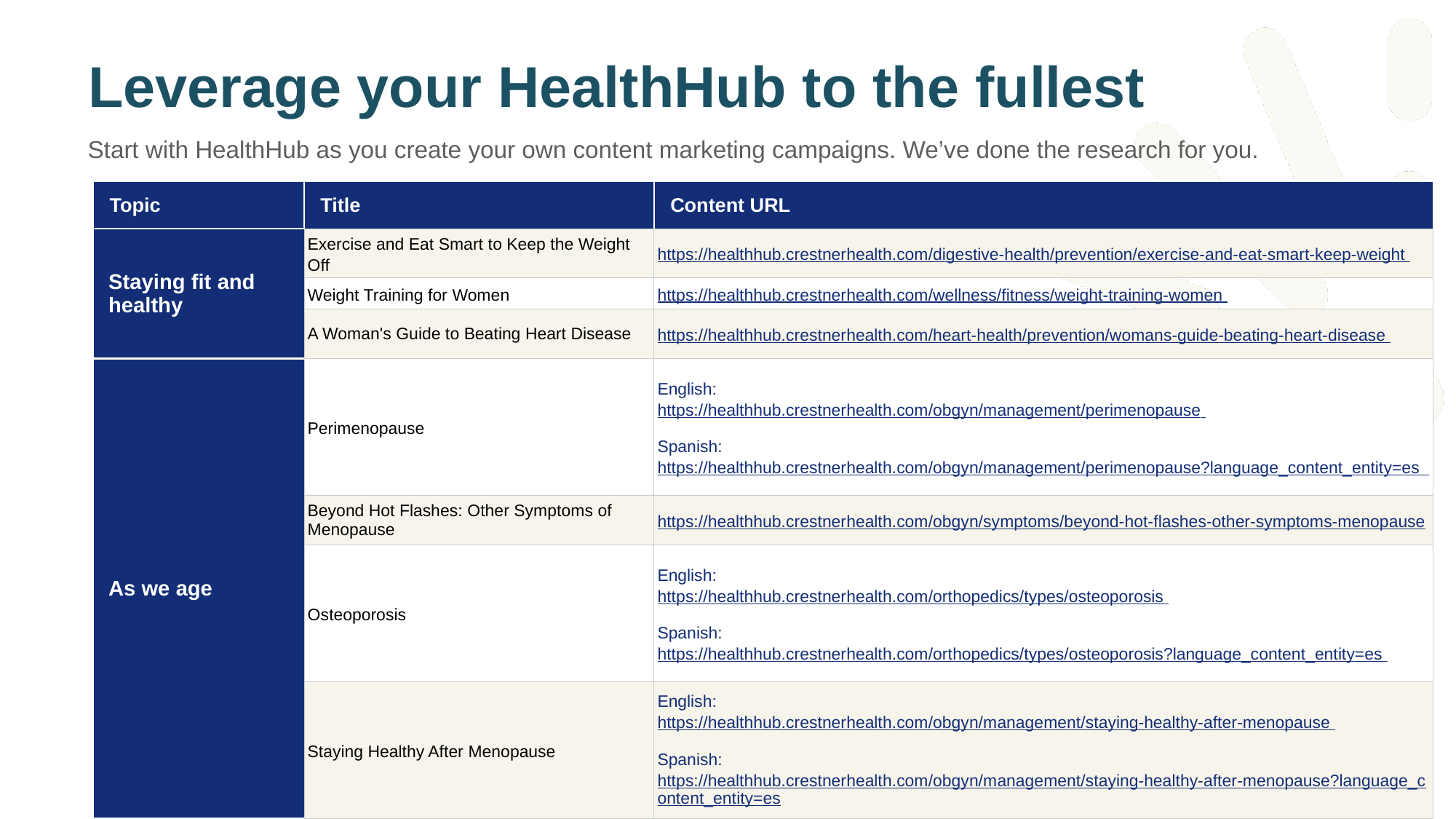

# Leverage your HealthHub to the fullest
Start with HealthHub as you create your own content marketing campaigns. We’ve done the research for you.
| Topic | Title | Content URL |
| --- | --- | --- |
| Staying fit and healthy | Exercise and Eat Smart to Keep the Weight Off | https://healthhub.crestnerhealth.com/digestive-health/prevention/exercise-and-eat-smart-keep-weight |
|  | Weight Training for Women | https://healthhub.crestnerhealth.com/wellness/fitness/weight-training-women |
|  | A Woman's Guide to Beating Heart Disease | https://healthhub.crestnerhealth.com/heart-health/prevention/womans-guide-beating-heart-disease |
| As we age | Perimenopause | English: https://healthhub.crestnerhealth.com/obgyn/management/perimenopause Spanish: https://healthhub.crestnerhealth.com/obgyn/management/perimenopause?language\_content\_entity=es |
|  | Beyond Hot Flashes: Other Symptoms of Menopause | https://healthhub.crestnerhealth.com/obgyn/symptoms/beyond-hot-flashes-other-symptoms-menopause |
|  | Osteoporosis | English: https://healthhub.crestnerhealth.com/orthopedics/types/osteoporosis Spanish: https://healthhub.crestnerhealth.com/orthopedics/types/osteoporosis?language\_content\_entity=es |
|  | Staying Healthy After Menopause | English: https://healthhub.crestnerhealth.com/obgyn/management/staying-healthy-after-menopause Spanish: https://healthhub.crestnerhealth.com/obgyn/management/staying-healthy-after-menopause?language\_content\_entity=es |